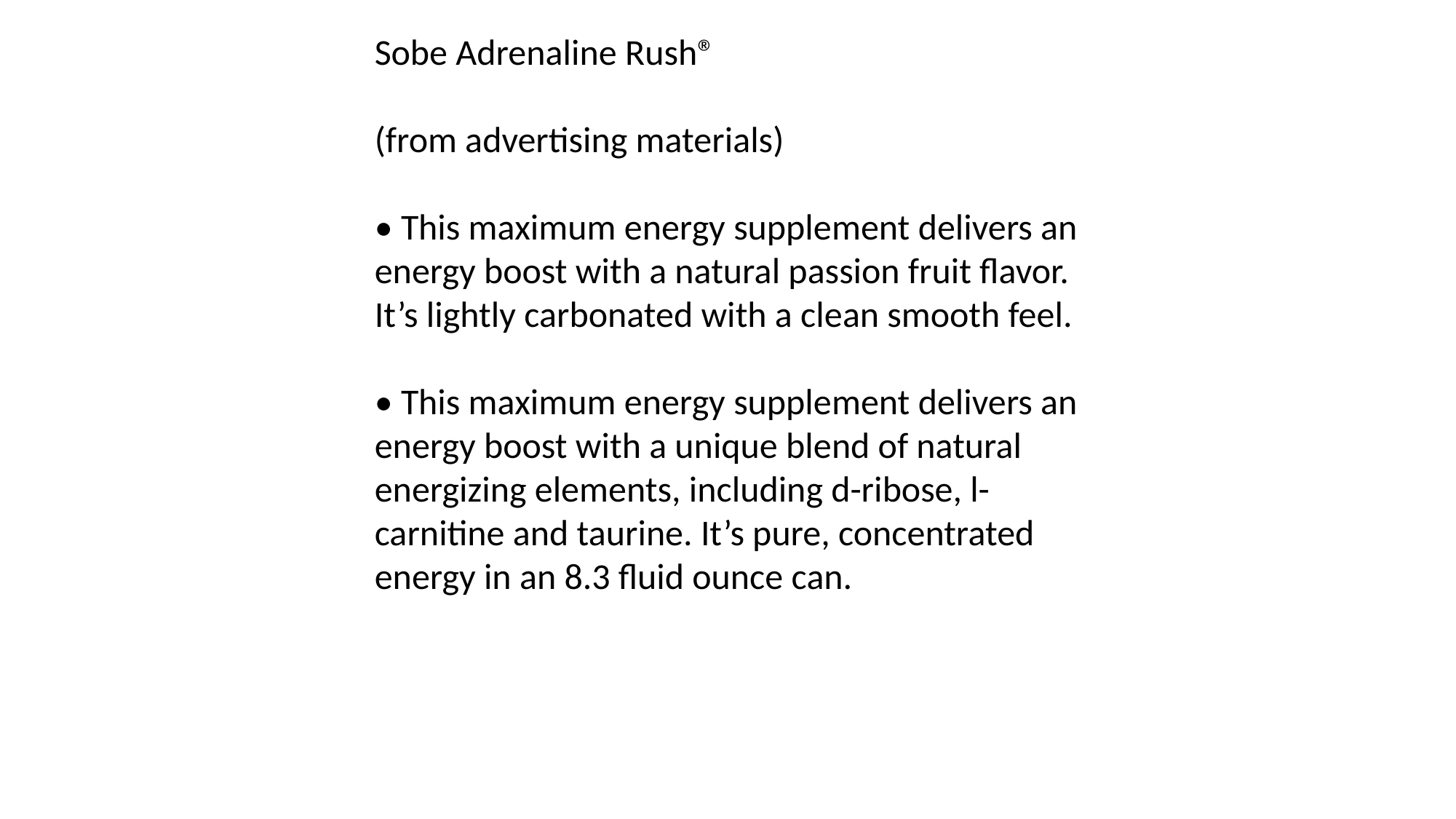

Sobe Adrenaline Rush®

(from advertising materials)

• This maximum energy supplement delivers an energy boost with a natural passion fruit flavor. It’s lightly carbonated with a clean smooth feel.

• This maximum energy supplement delivers an energy boost with a unique blend of natural energizing elements, including d-ribose, l-carnitine and taurine. It’s pure, concentrated energy in an 8.3 fluid ounce can.